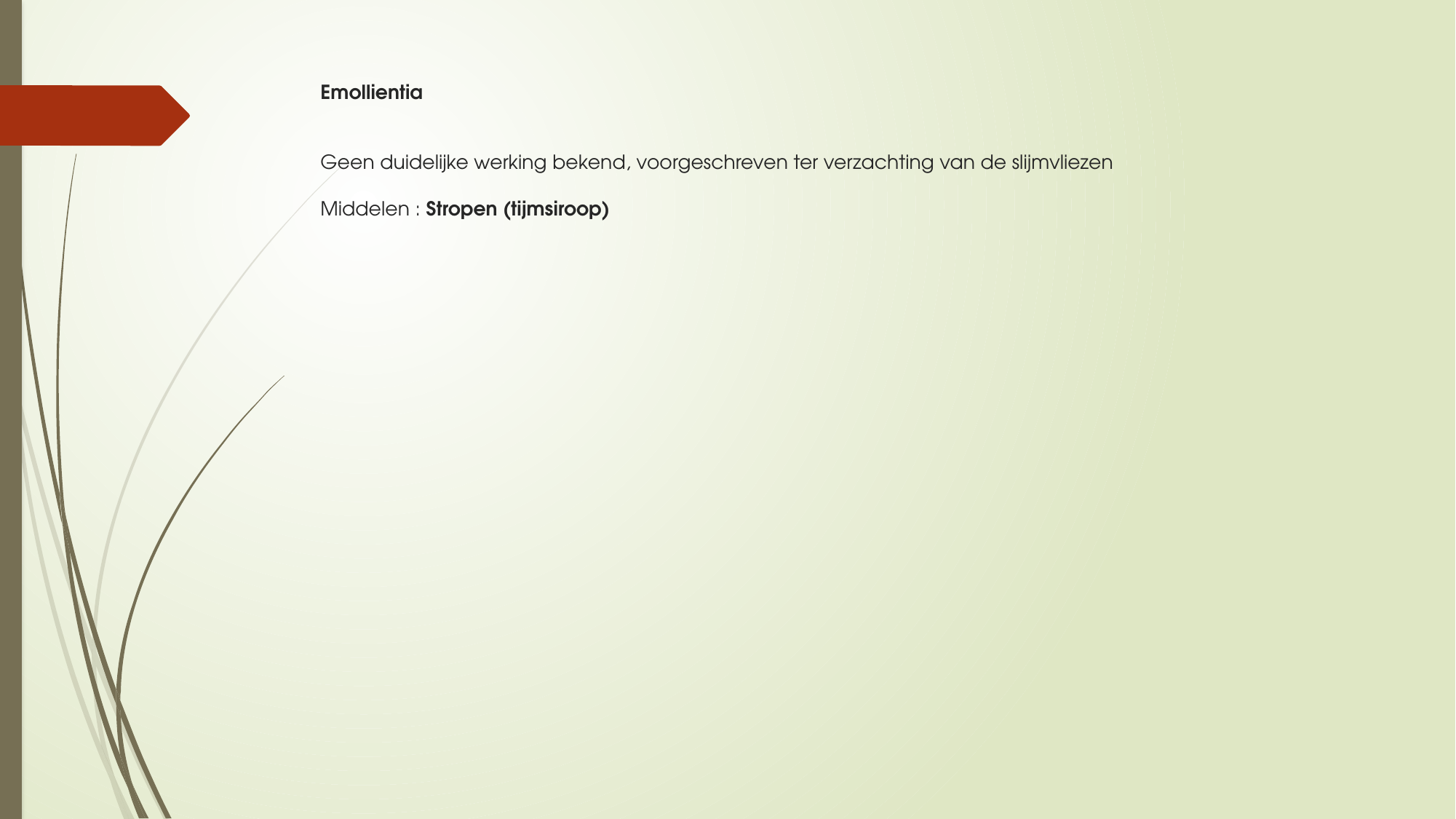

# Emollientia Geen duidelijke werking bekend, voorgeschreven ter verzachting van de slijmvliezen Middelen : Stropen (tijmsiroop)